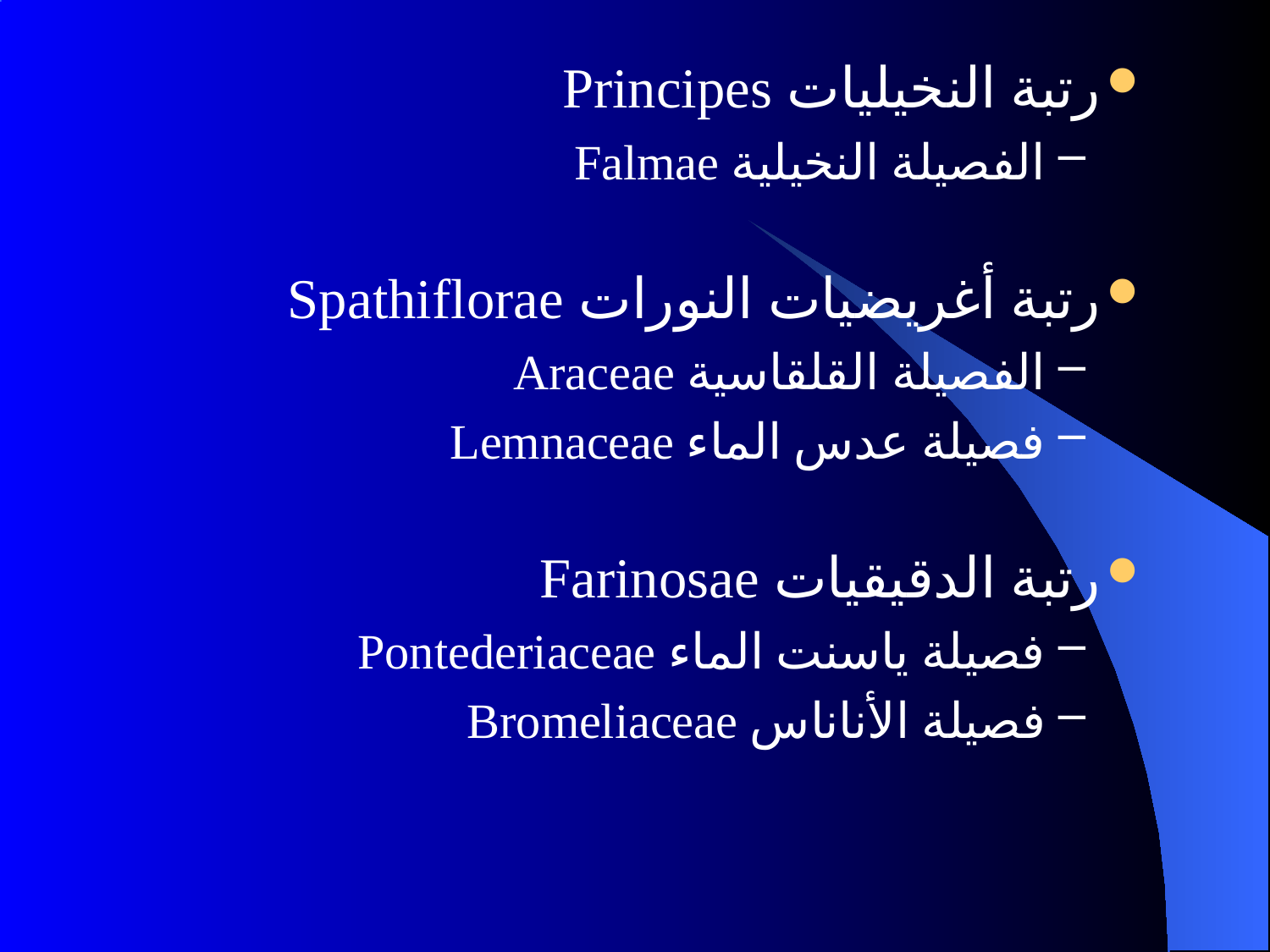

رتبة النخيليات Principes
الفصيلة النخيلية Falmae

رتبة أغريضيات النورات Spathiflorae
الفصيلة القلقاسية Araceae
فصيلة عدس الماء Lemnaceae

رتبة الدقيقيات Farinosae
فصيلة ياسنت الماء Pontederiaceae
فصيلة الأناناس Bromeliaceae